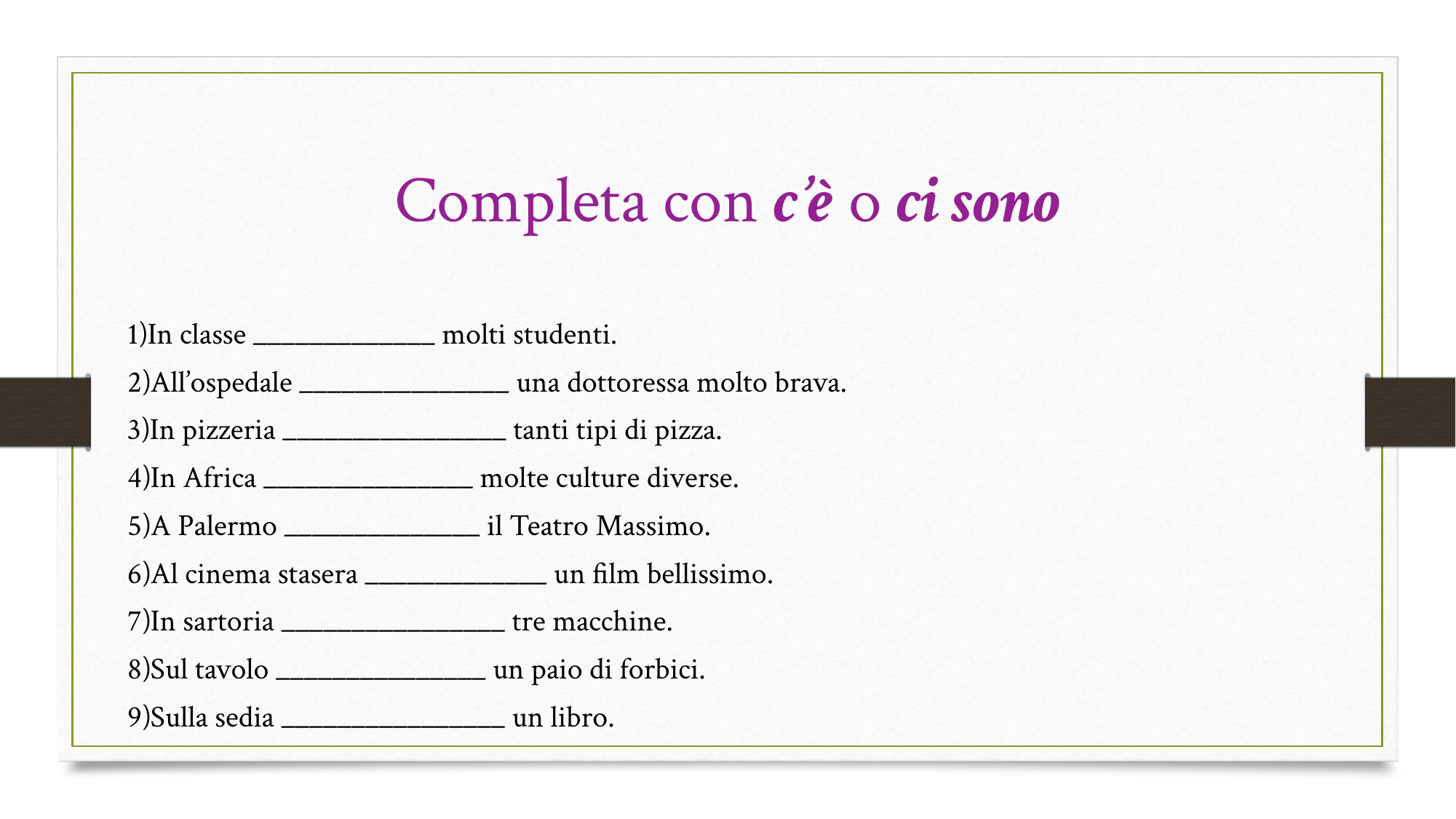

# Completa con c’è o ci sono
In classe _____________ molti studenti.
All’ospedale _______________ una dottoressa molto brava.
In pizzeria ________________ tanti tipi di pizza.
In Africa _______________ molte culture diverse.
A Palermo ______________ il Teatro Massimo.
Al cinema stasera _____________ un film bellissimo.
In sartoria ________________ tre macchine.
Sul tavolo _______________ un paio di forbici.
Sulla sedia ________________ un libro.